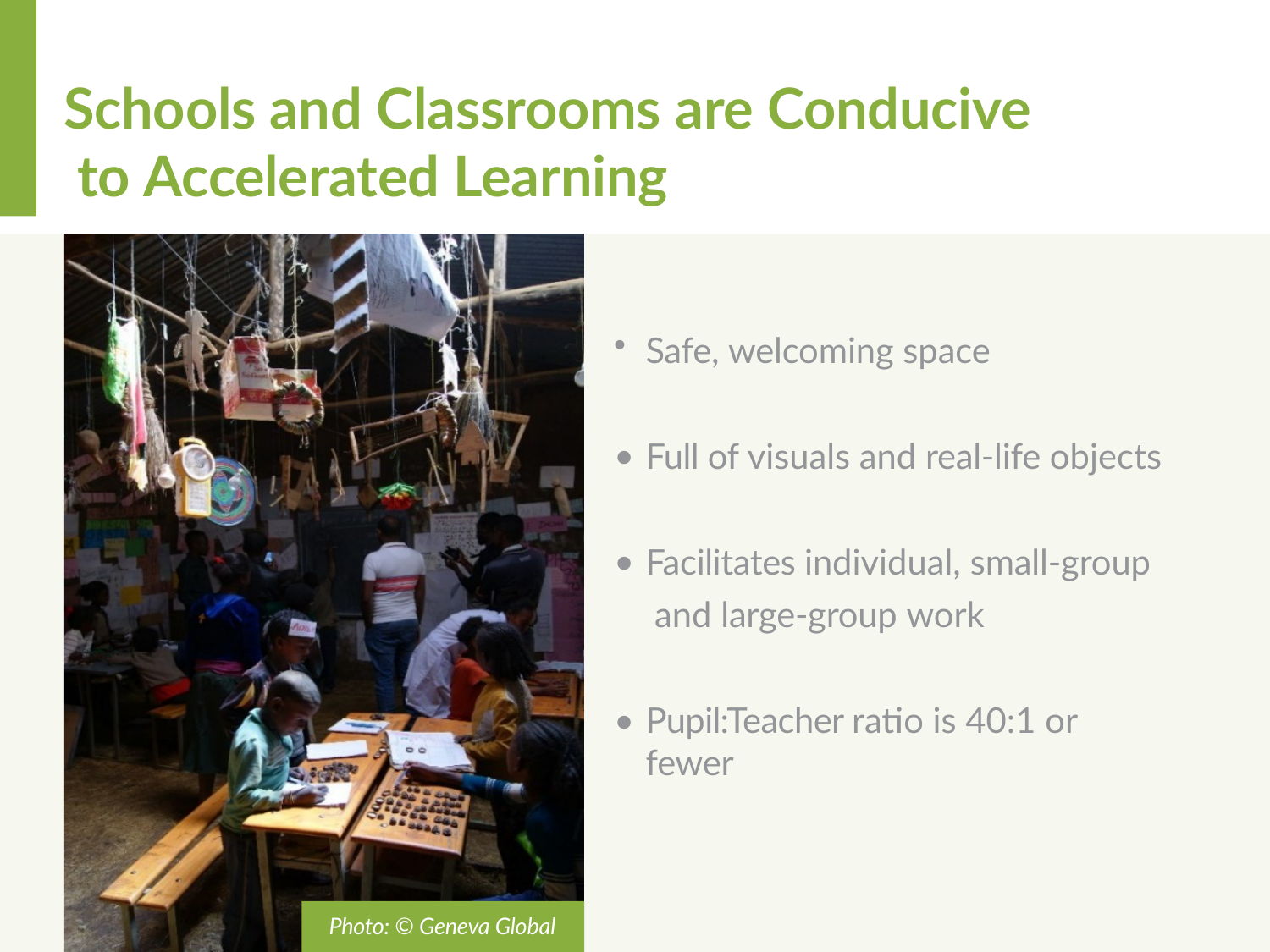

# Schools and Classrooms are Conducive  to Accelerated Learning

Safe, welcoming space

Full of visuals and real-life objects

Facilitates individual, small-group  and large-group work

Pupil:Teacher ratio is 40:1 or fewer
Photo: © Geneva Global